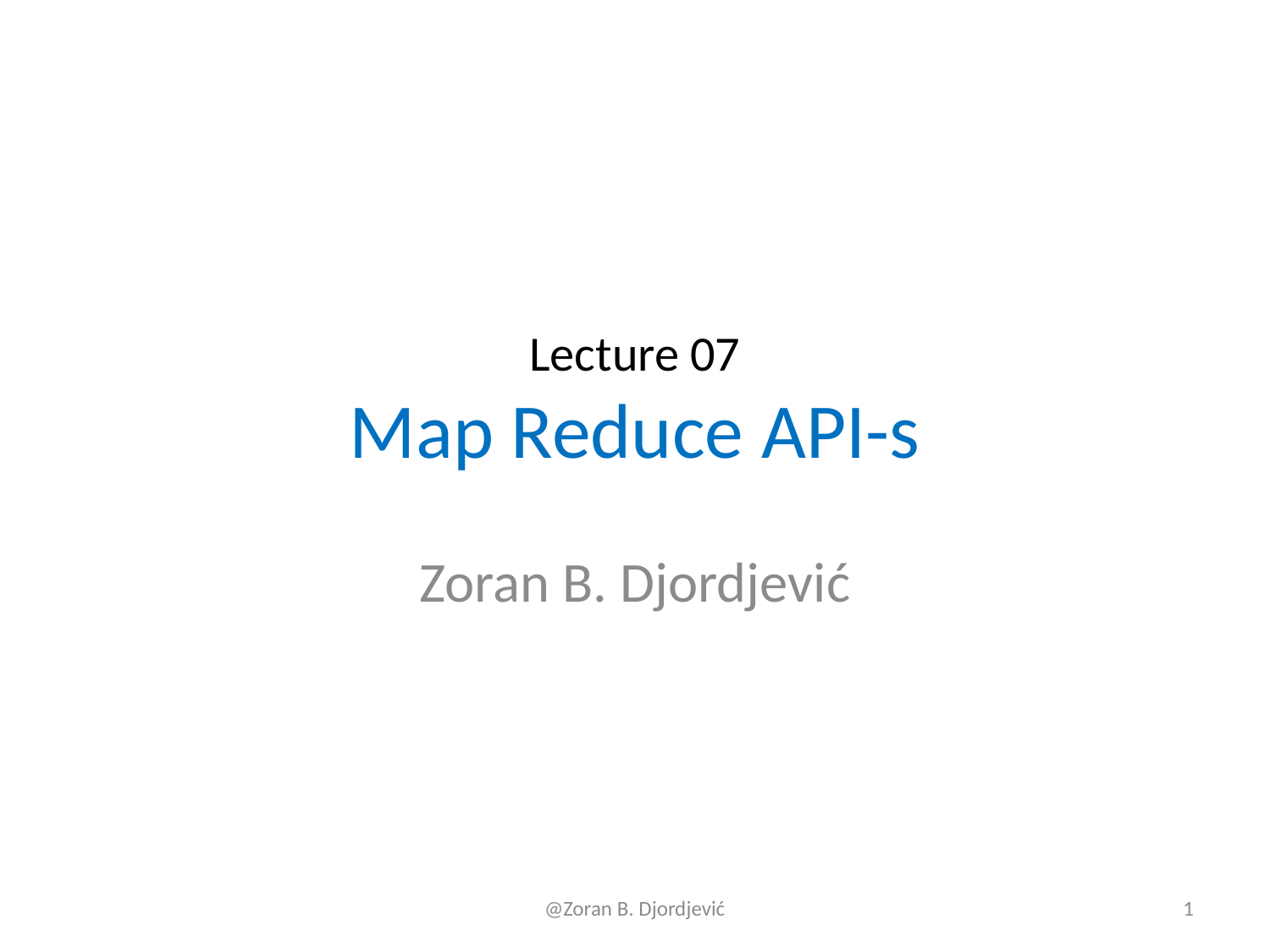

# Lecture 07 Map Reduce API-s
Zoran B. Djordjević
@Zoran B. Djordjević
1